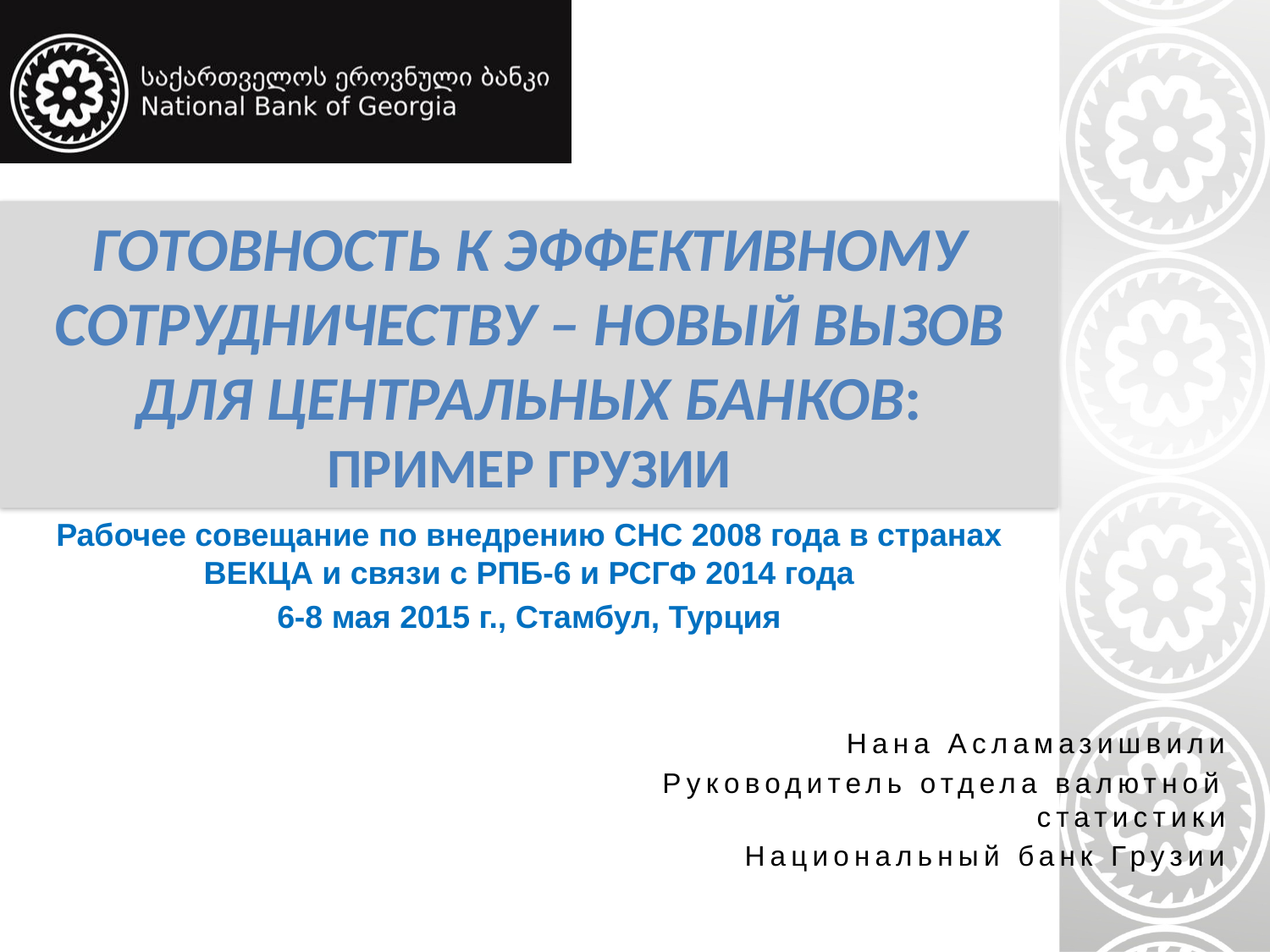

# Готовность к эффективному сотрудничеству – новый вызов для центральных банков: пример Грузии
Рабочее совещание по внедрению CHC 2008 года в странах ВЕКЦА и связи с РПБ-6 и РСГФ 2014 года
6-8 мая 2015 г., Стамбул, Турция
Нана Асламазишвили
Руководитель отдела валютной статистики
Национальный банк Грузии